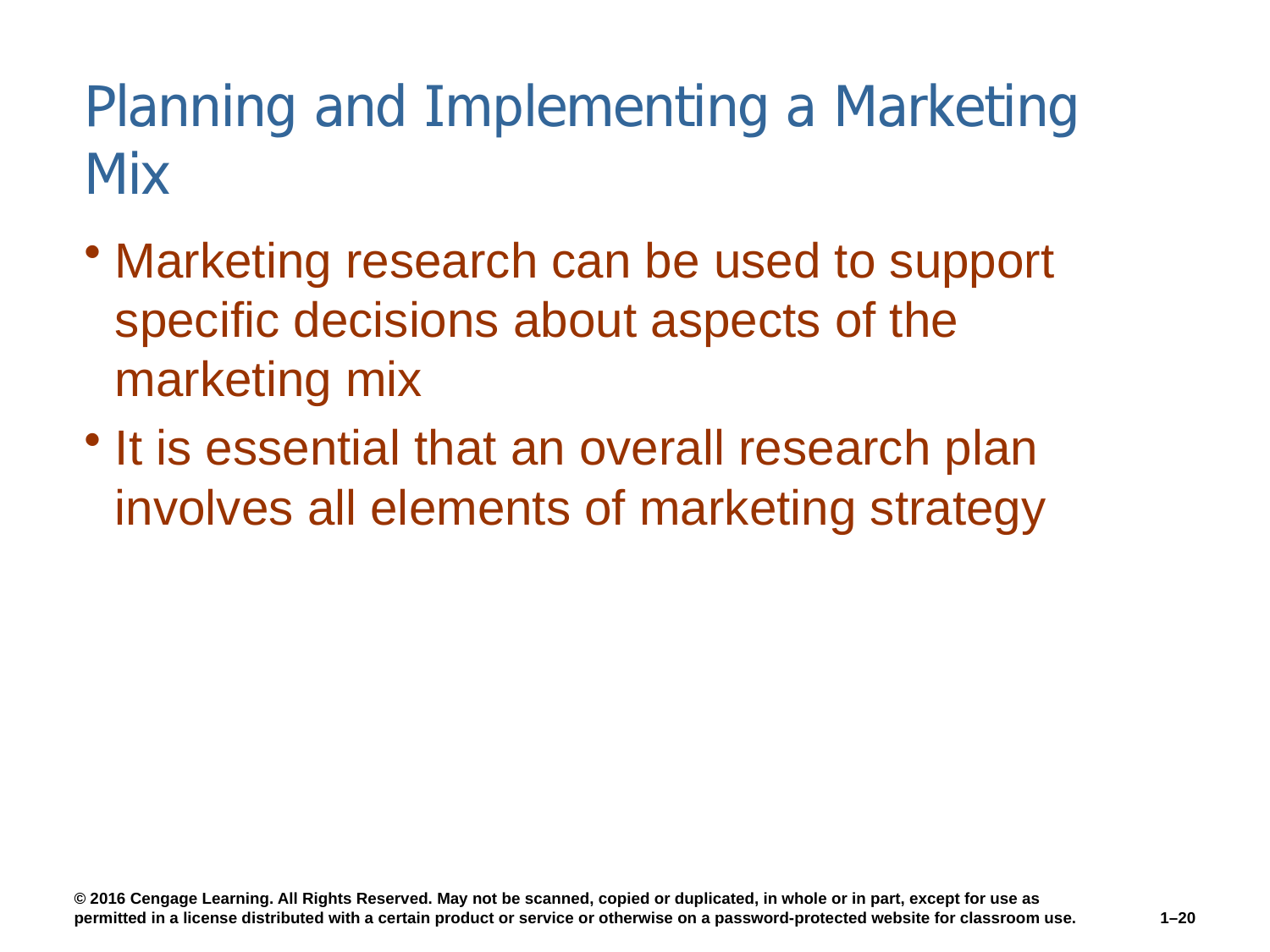

# Planning and Implementing a Marketing Mix
Marketing research can be used to support specific decisions about aspects of the marketing mix
It is essential that an overall research plan involves all elements of marketing strategy
1–20
© 2016 Cengage Learning. All Rights Reserved. May not be scanned, copied or duplicated, in whole or in part, except for use as permitted in a license distributed with a certain product or service or otherwise on a password-protected website for classroom use.